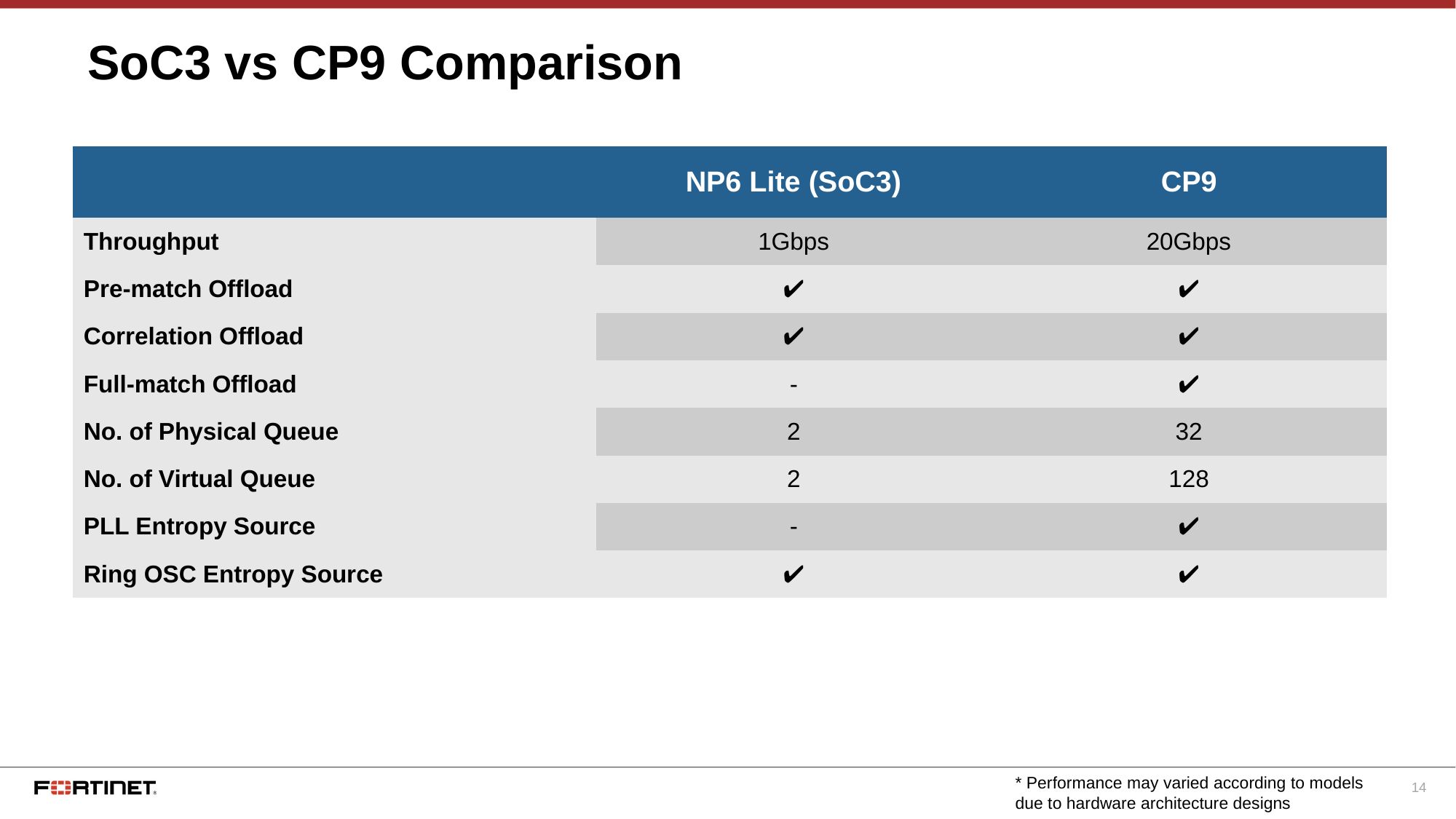

# SoC3 vs CP9 Comparison
|  | NP6 Lite (SoC3) | CP9 |
| --- | --- | --- |
| Throughput | 1Gbps | 20Gbps |
| Pre-match Offload | ✔ | ✔ |
| Correlation Offload | ✔ | ✔ |
| Full-match Offload | - | ✔ |
| No. of Physical Queue | 2 | 32 |
| No. of Virtual Queue | 2 | 128 |
| PLL Entropy Source | - | ✔ |
| Ring OSC Entropy Source | ✔ | ✔ |
* Performance may varied according to models due to hardware architecture designs